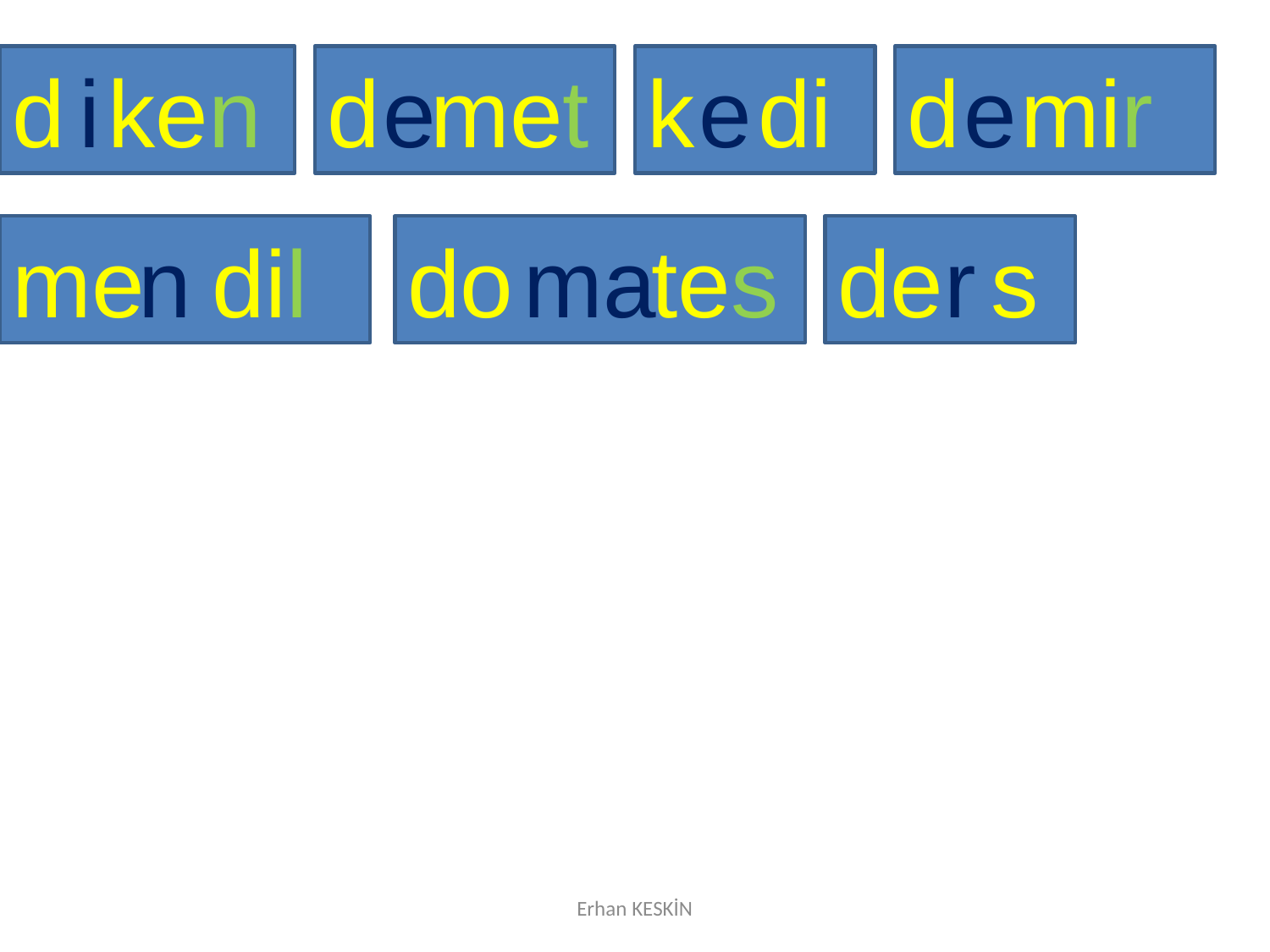

d
i
ken
d
e
met
k
e
di
d
e
mir
me
n
dil
do
ma
tes
de
r
s
Erhan KESKİN